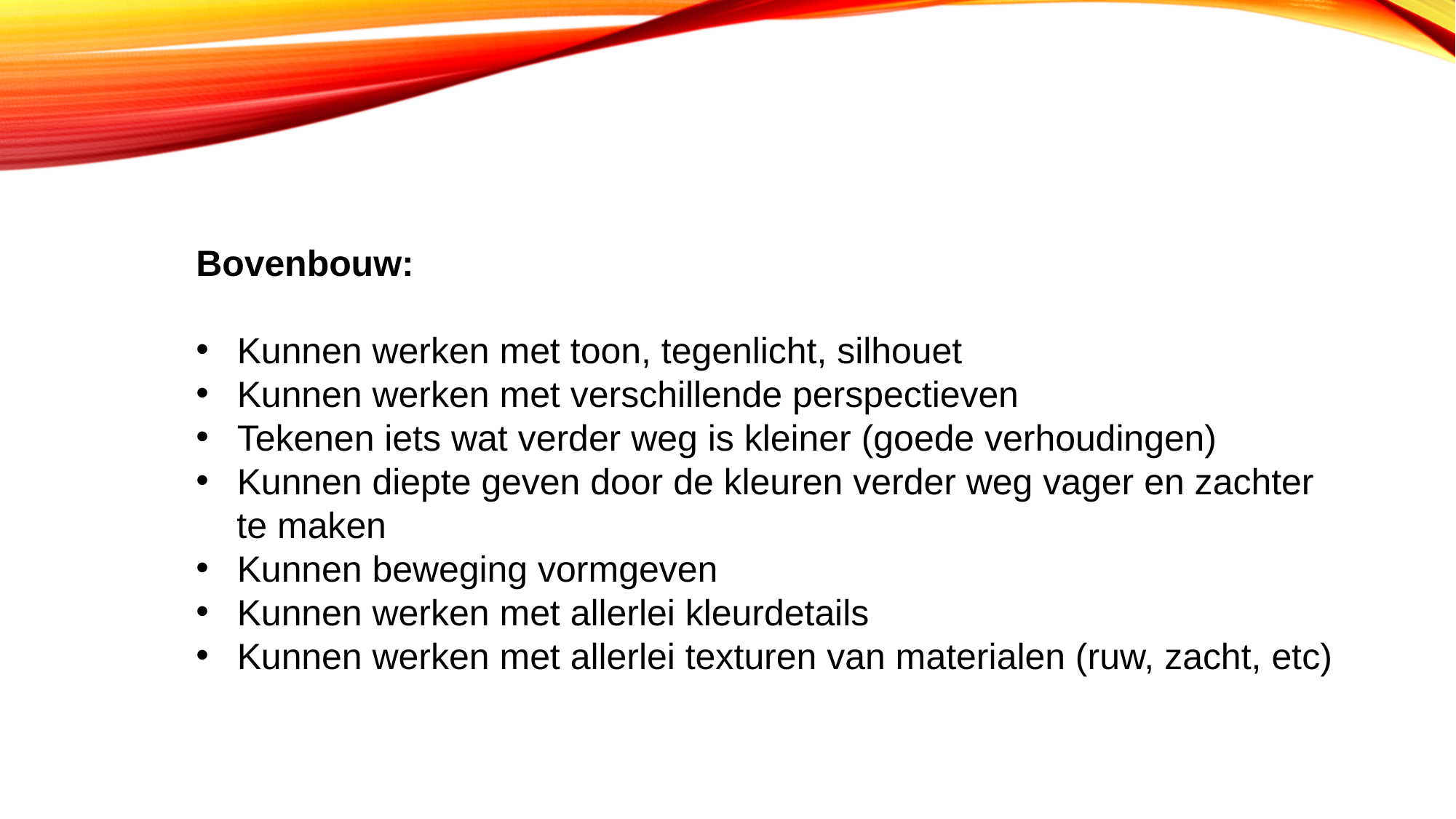

Bovenbouw:

Kunnen werken met toon, tegenlicht, silhouet
Kunnen werken met verschillende perspectieven
Tekenen iets wat verder weg is kleiner (goede verhoudingen)
Kunnen diepte geven door de kleuren verder weg vager en zachter
    te maken
Kunnen beweging vormgeven
Kunnen werken met allerlei kleurdetails
Kunnen werken met allerlei texturen van materialen (ruw, zacht, etc)